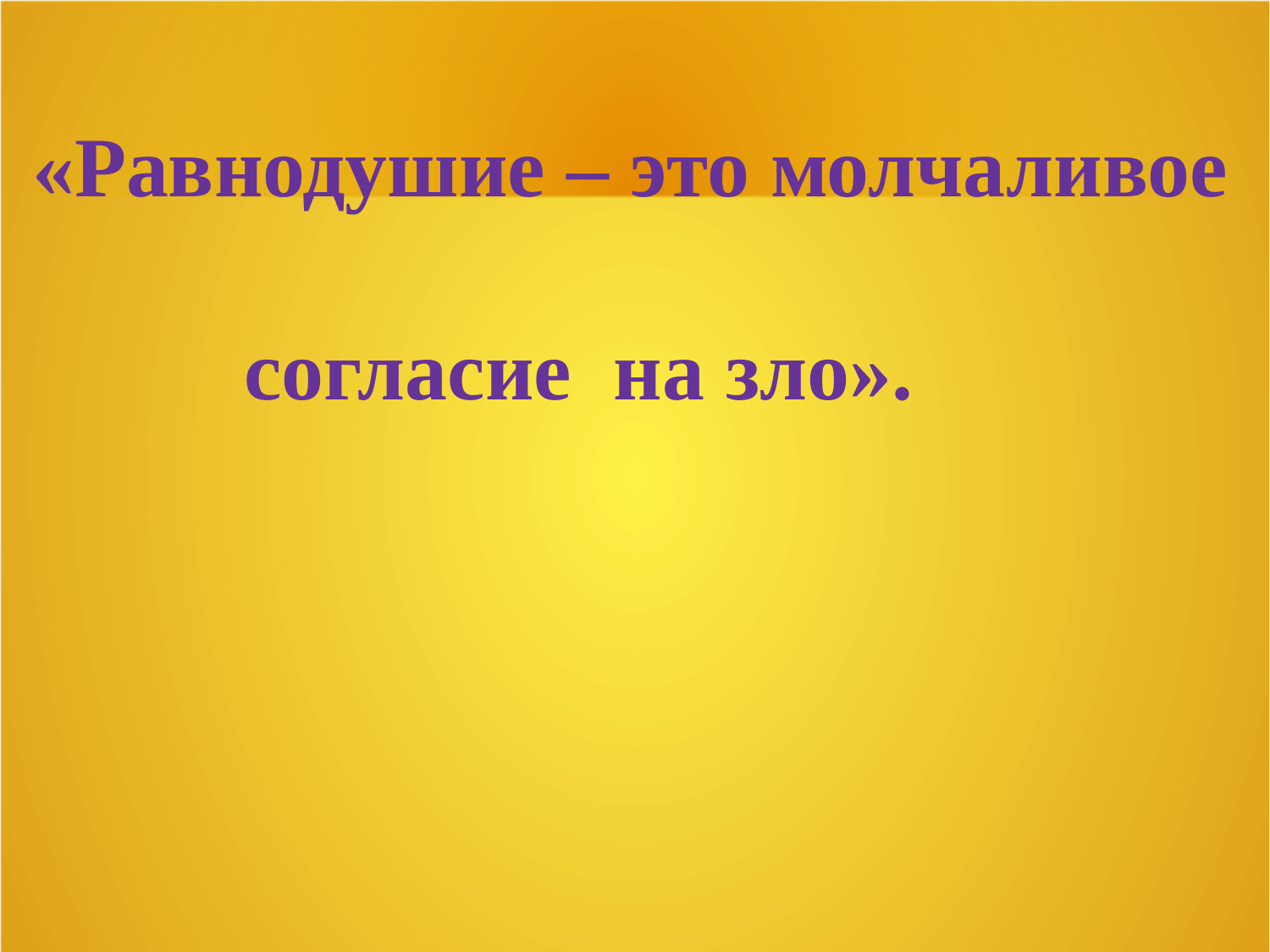

«Равнодушие – это молчаливое
          согласие  на зло».